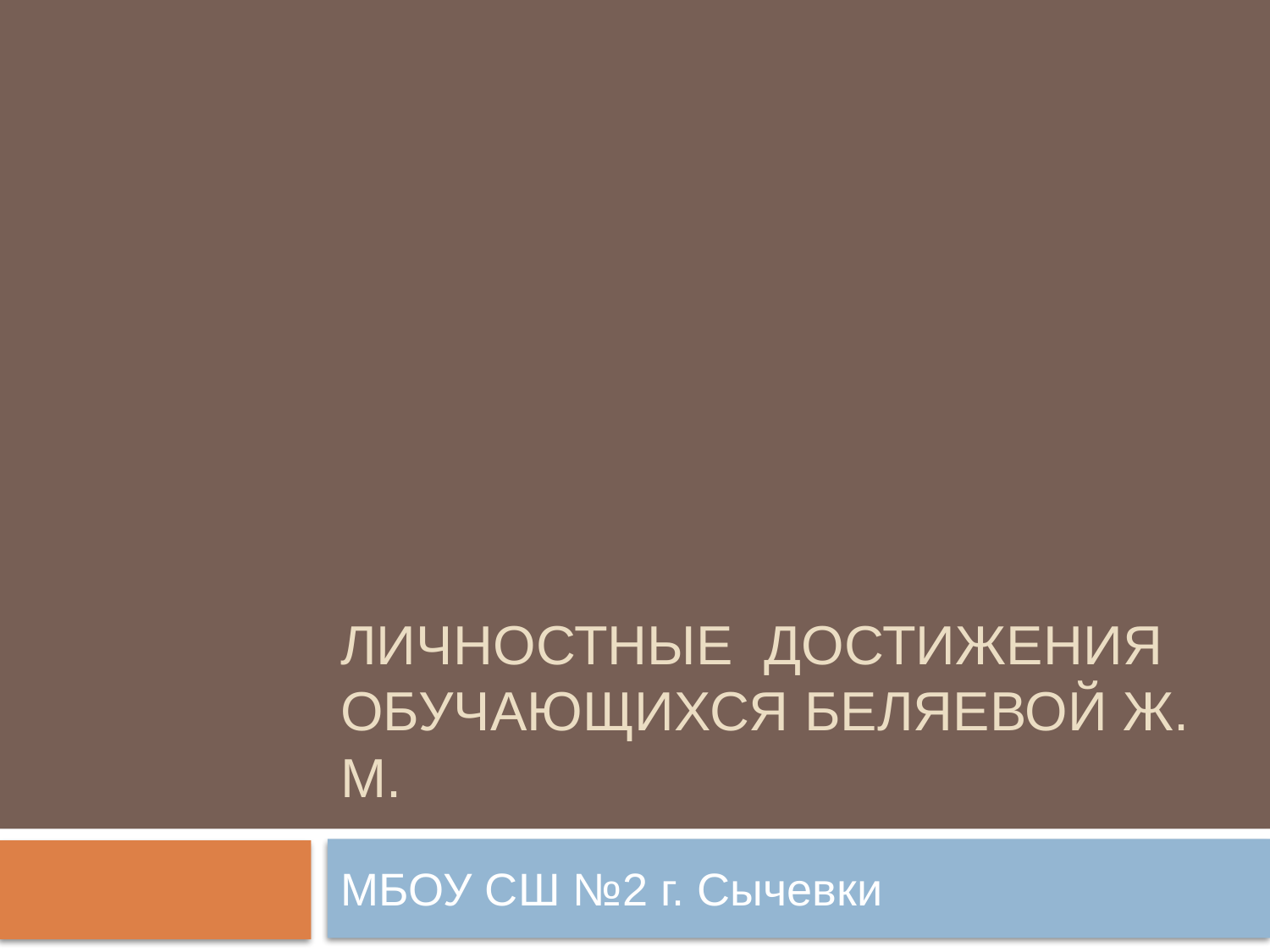

# Личностные  достижения обучающихся Беляевой Ж. М.
МБОУ СШ №2 г. Сычевки